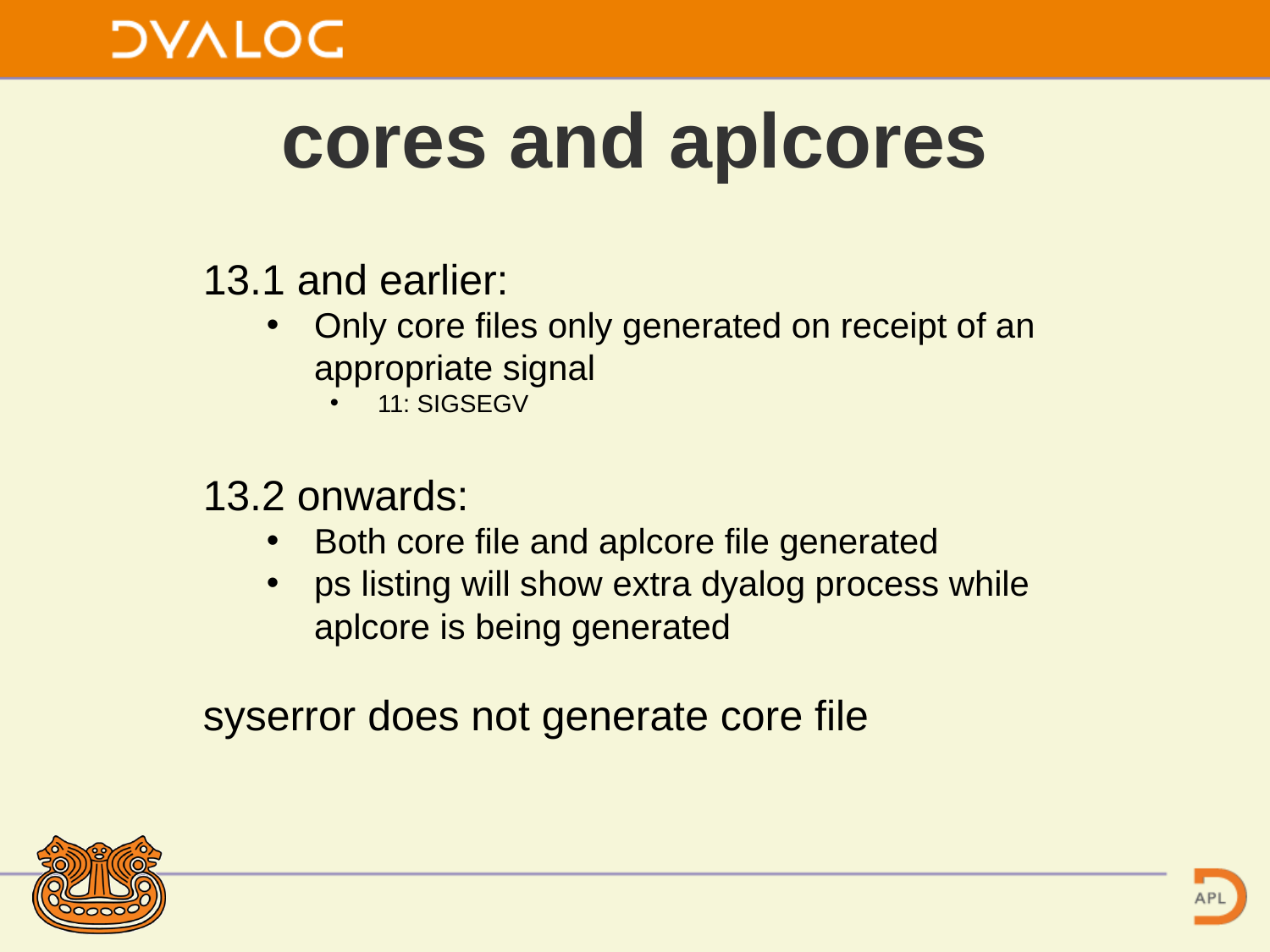

# cores and aplcores
13.1 and earlier:
Only core files only generated on receipt of an appropriate signal
11: SIGSEGV

13.2 onwards:
Both core file and aplcore file generated
ps listing will show extra dyalog process while aplcore is being generated

syserror does not generate core file